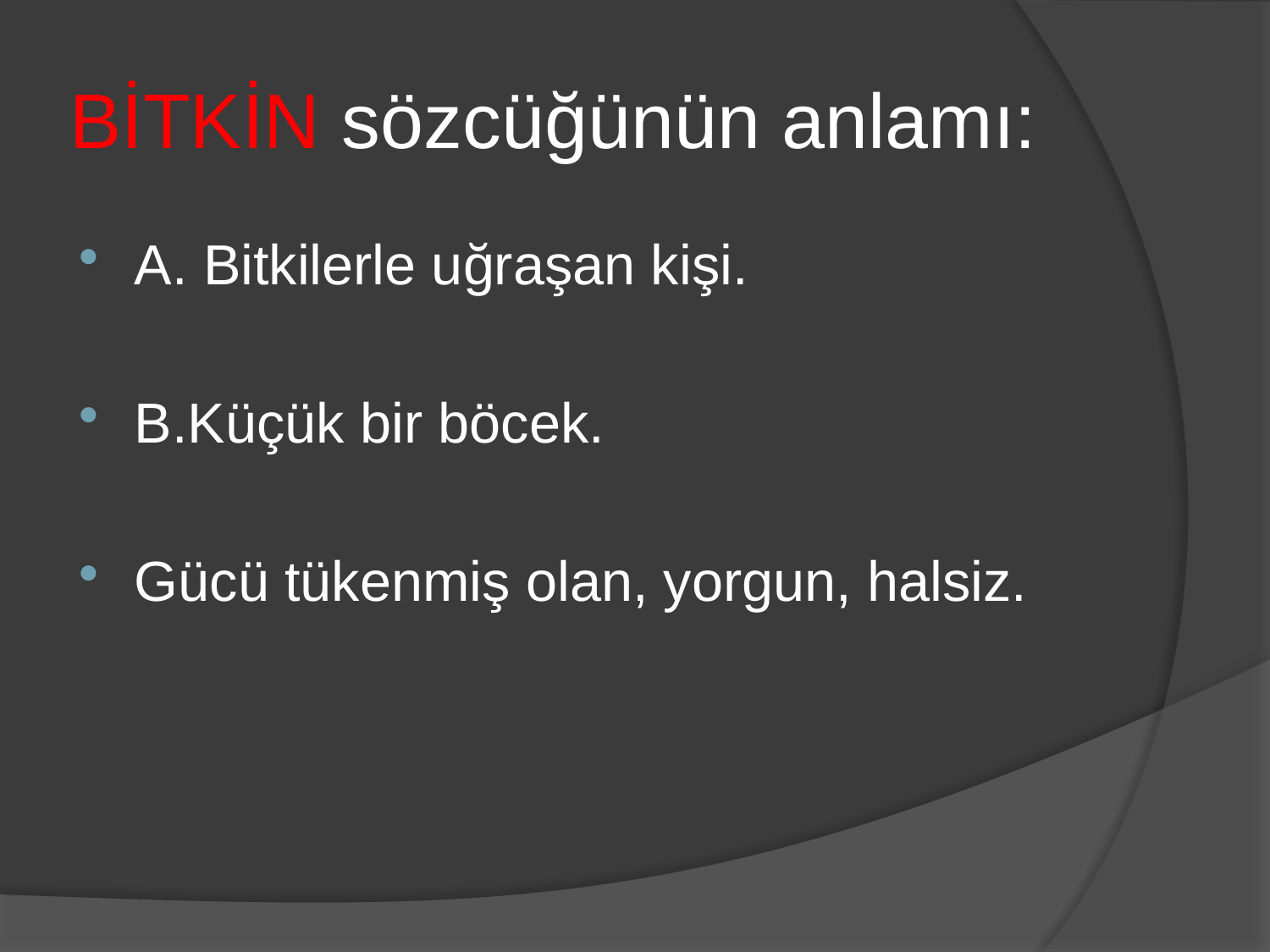

# BİTKİN sözcüğünün anlamı:
A. Bitkilerle uğraşan kişi.

B.Küçük bir böcek.

Gücü tükenmiş olan, yorgun, halsiz.